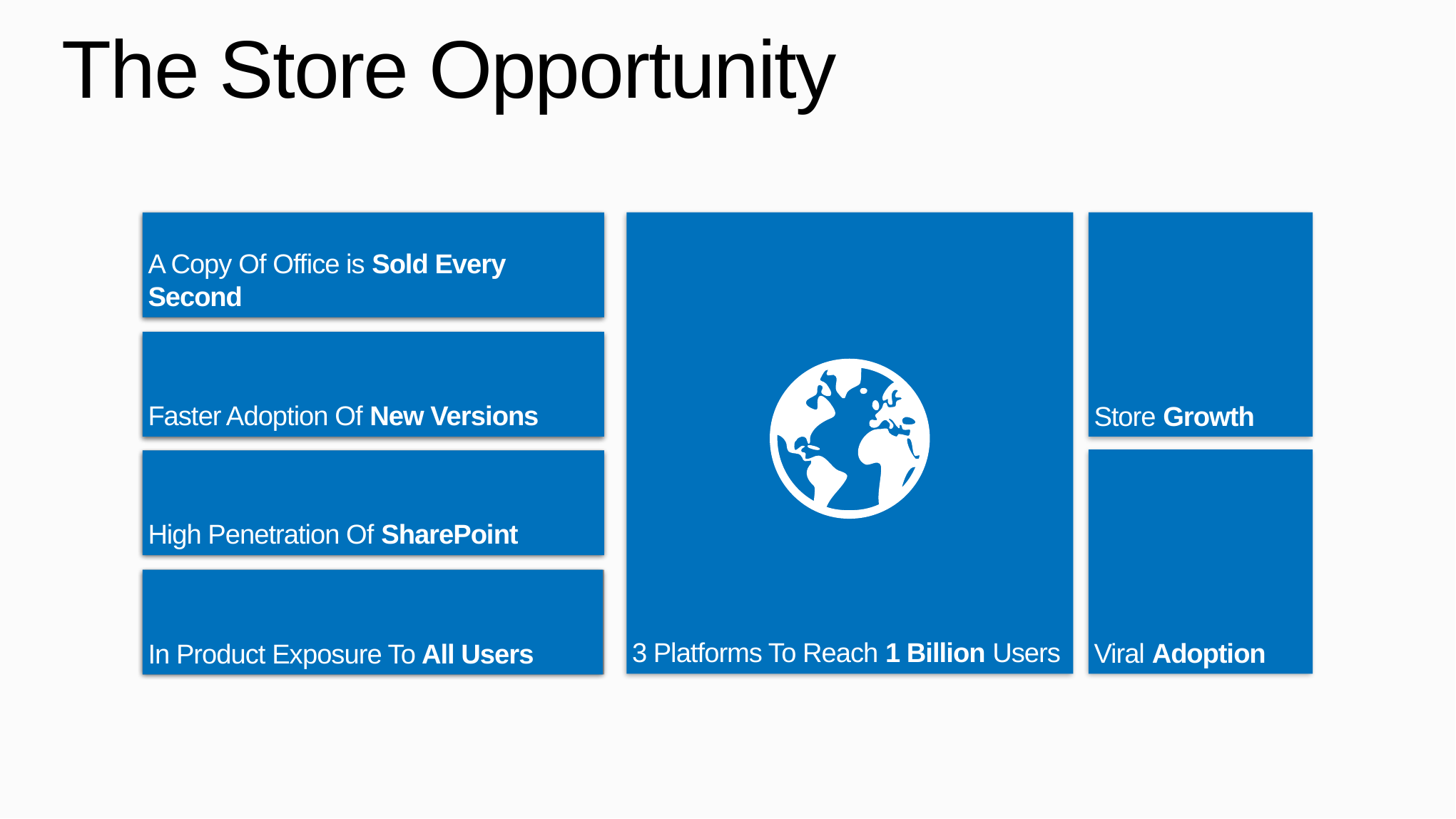

# The Store Opportunity
3 Platforms To Reach 1 Billion Users
Store Growth
1.0
A Copy Of Office is Sold Every Second

Faster Adoption Of New Versions

Viral Adoption
1.0
High Penetration Of SharePoint

In Product Exposure To All Users